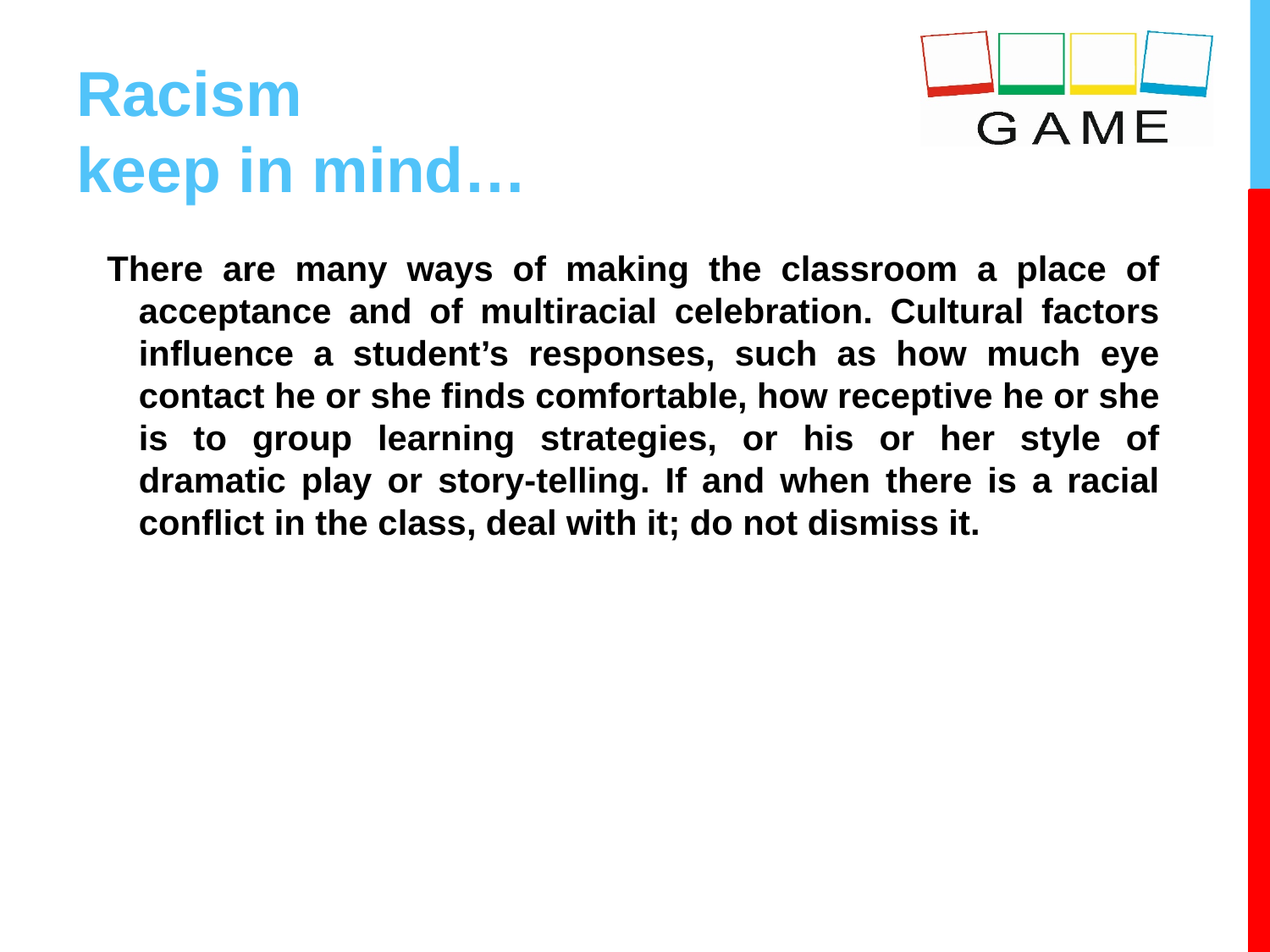

# Racism keep in mind…
There are many ways of making the classroom a place of acceptance and of multiracial celebration. Cultural factors influence a student’s responses, such as how much eye contact he or she finds comfortable, how receptive he or she is to group learning strategies, or his or her style of dramatic play or story-telling. If and when there is a racial conflict in the class, deal with it; do not dismiss it.